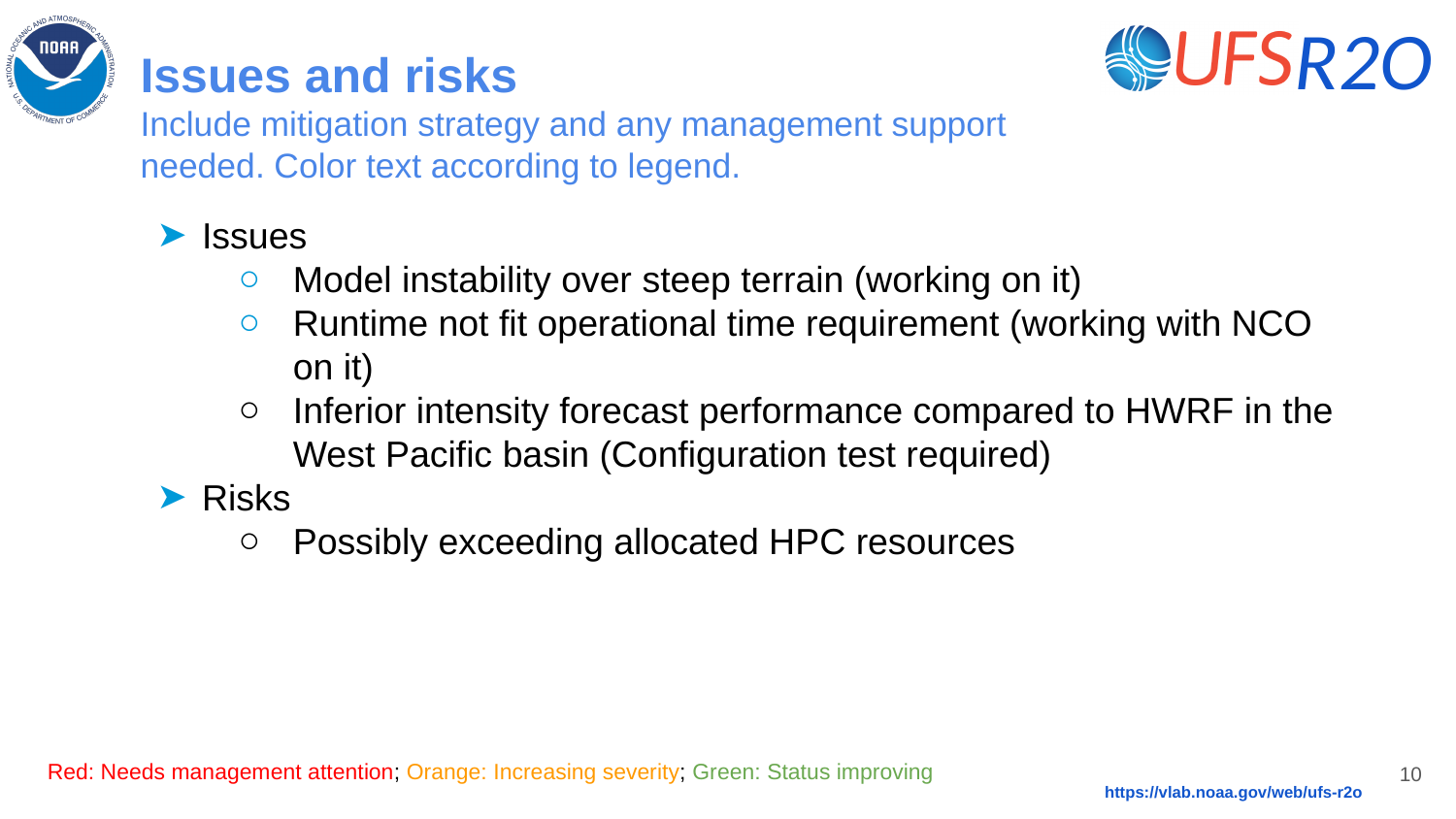

# Issues and risks
Include mitigation strategy and any management support needed. Color text according to legend.
Issues
Model instability over steep terrain (working on it)
Runtime not fit operational time requirement (working with NCO on it)
Inferior intensity forecast performance compared to HWRF in the West Pacific basin (Configuration test required)
Risks
Possibly exceeding allocated HPC resources

10
Red: Needs management attention; Orange: Increasing severity; Green: Status improving